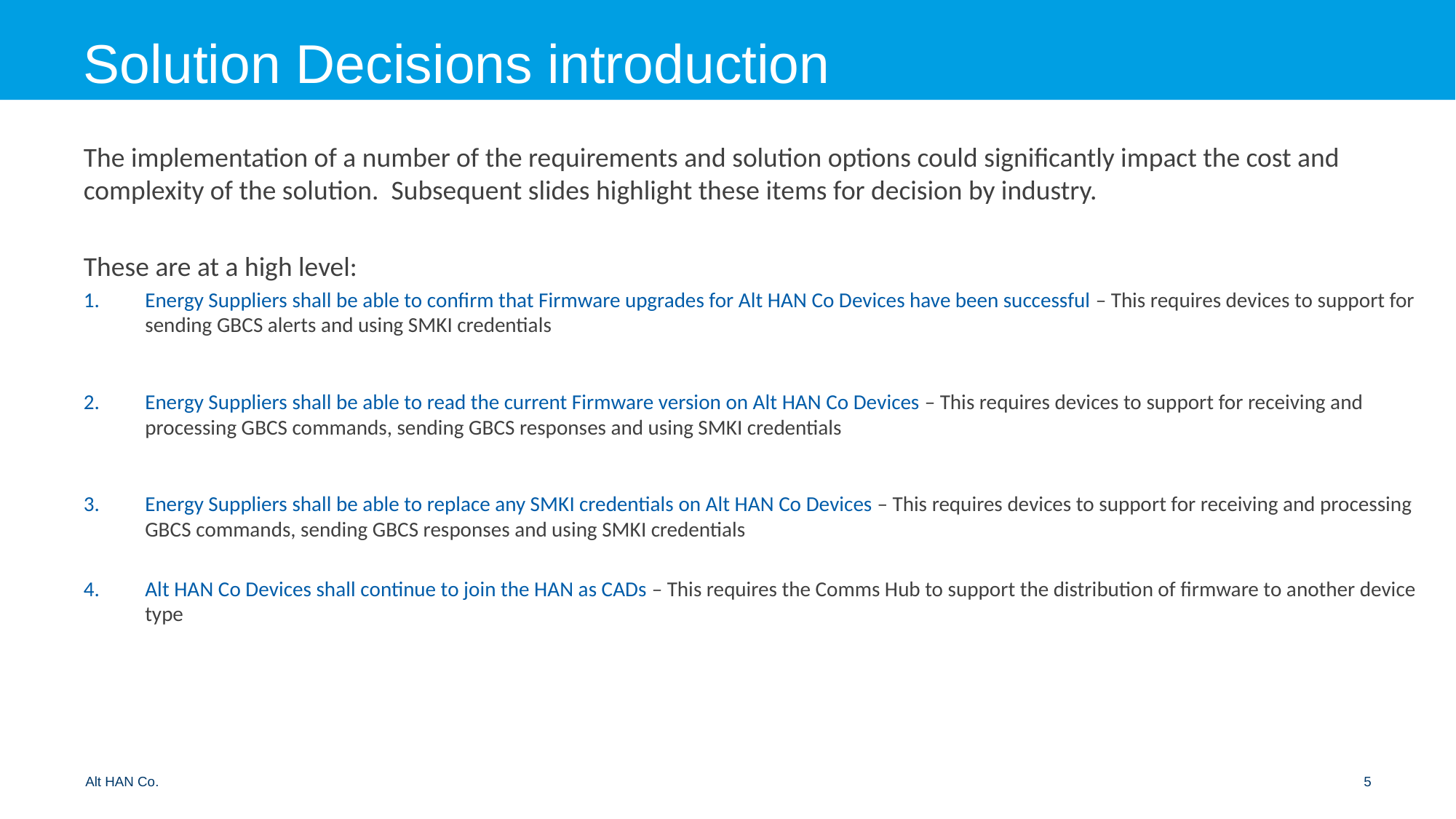

# Solution Decisions introduction
The implementation of a number of the requirements and solution options could significantly impact the cost and complexity of the solution.  Subsequent slides highlight these items for decision by industry.

These are at a high level:
Energy Suppliers shall be able to confirm that Firmware upgrades for Alt HAN Co Devices have been successful – This requires devices to support for sending GBCS alerts and using SMKI credentials

Energy Suppliers shall be able to read the current Firmware version on Alt HAN Co Devices – This requires devices to support for receiving and processing GBCS commands, sending GBCS responses and using SMKI credentials

Energy Suppliers shall be able to replace any SMKI credentials on Alt HAN Co Devices – This requires devices to support for receiving and processing GBCS commands, sending GBCS responses and using SMKI credentials

Alt HAN Co Devices shall continue to join the HAN as CADs – This requires the Comms Hub to support the distribution of firmware to another device type

Alt HAN Co.
5